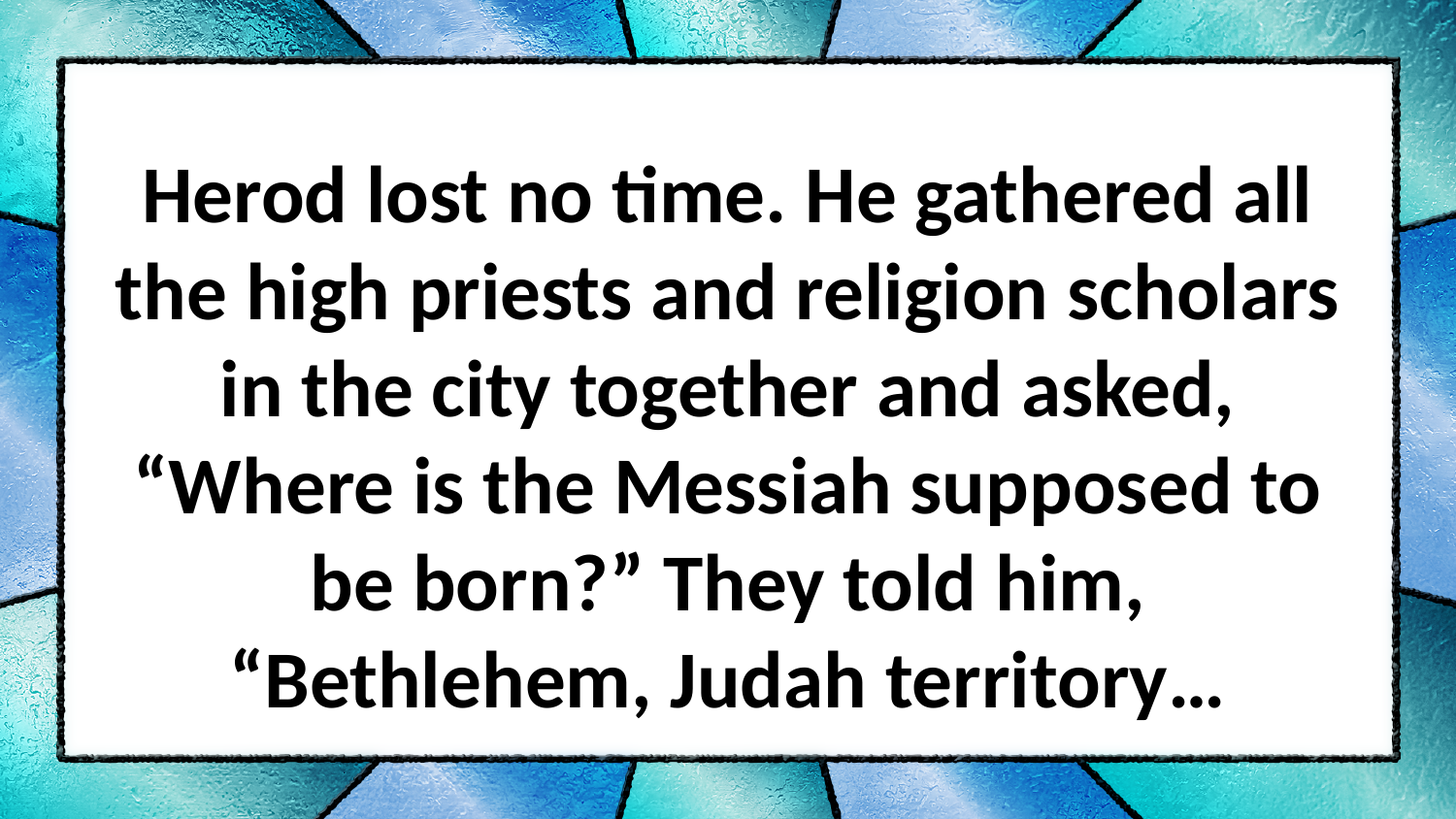

Herod lost no time. He gathered all the high priests and religion scholars in the city together and asked, “Where is the Messiah supposed to be born?” They told him, “Bethlehem, Judah territory…